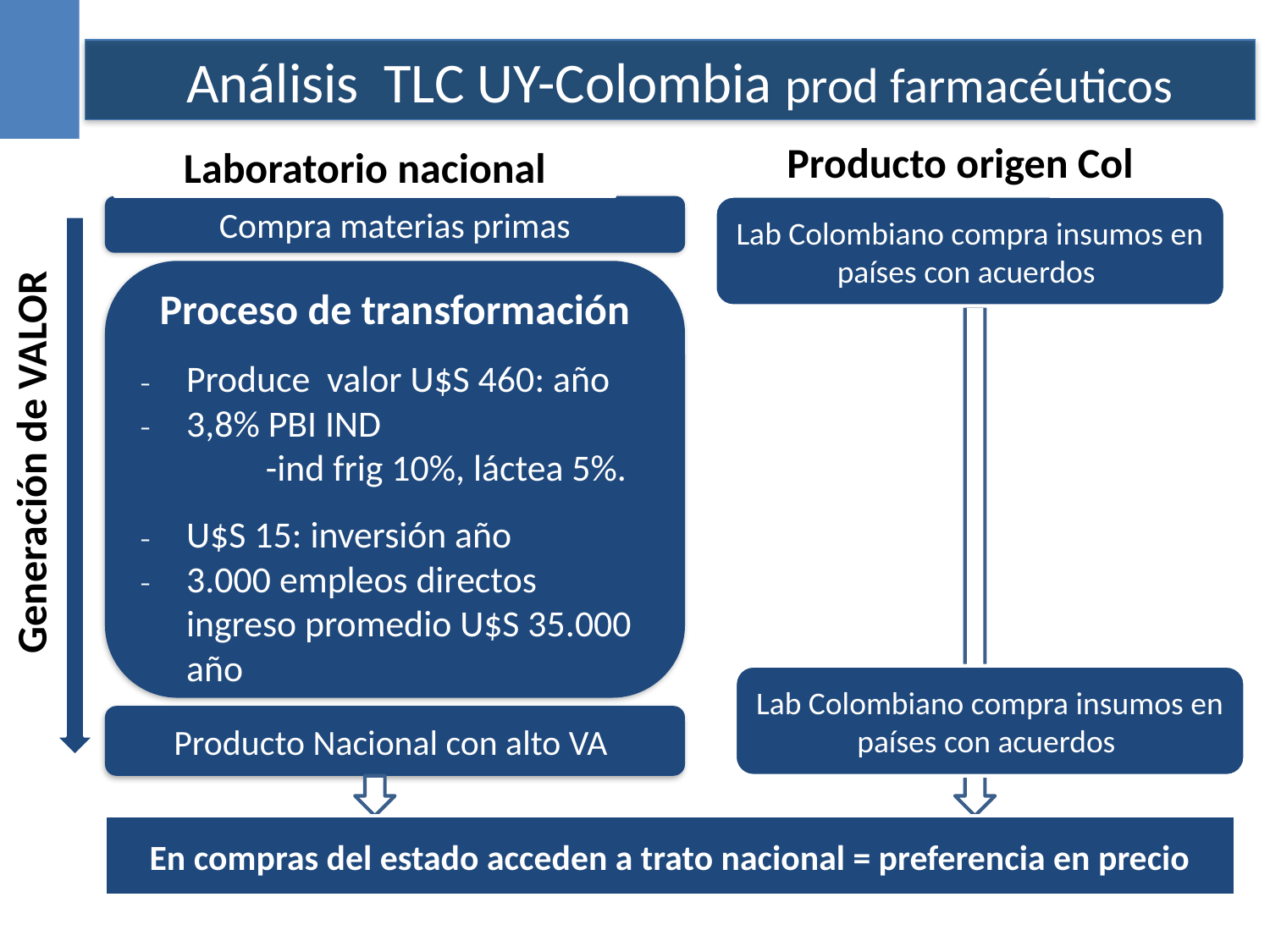

Análisis  TLC UY-Colombia prod farmacéuticos
Producto origen Col
Laboratorio nacional
Compra materias primas
Lab Colombiano compra insumos en países con acuerdos

Generación de VALOR

Proceso de transformación
Produce  valor U$S 460: año
3,8% PBI IND
	-ind frig 10%, láctea 5%.
U$S 15: inversión año
3.000 empleos directos ingreso promedio U$S 35.000 año

Lab Colombiano compra insumos en países con acuerdos
Producto Nacional con alto VA

En compras del estado acceden a trato nacional = preferencia en precio